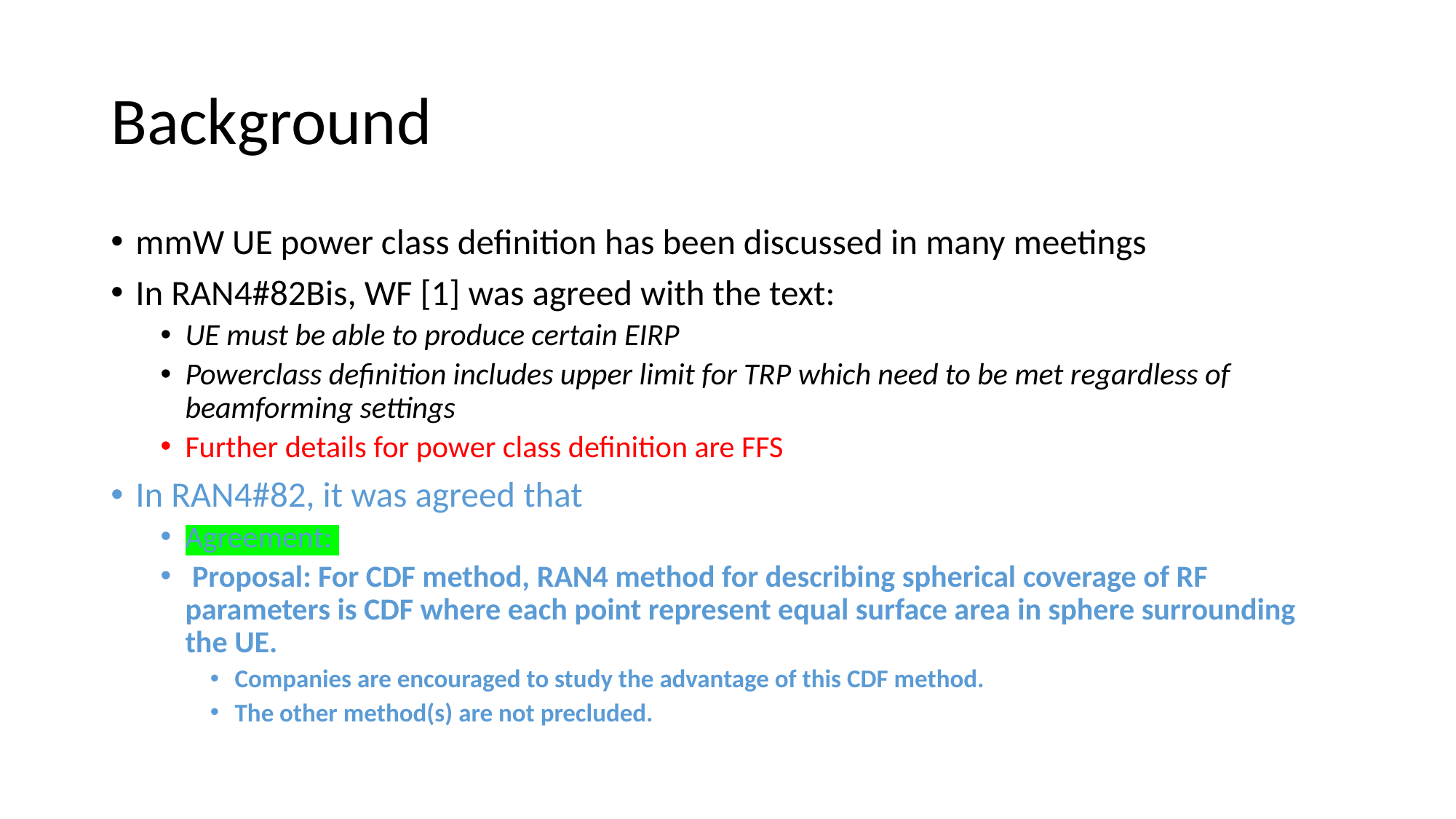

# Background
mmW UE power class definition has been discussed in many meetings
In RAN4#82Bis, WF [1] was agreed with the text:
UE must be able to produce certain EIRP
Powerclass definition includes upper limit for TRP which need to be met regardless of beamforming settings
Further details for power class definition are FFS
In RAN4#82, it was agreed that
Agreement:
 Proposal: For CDF method, RAN4 method for describing spherical coverage of RF parameters is CDF where each point represent equal surface area in sphere surrounding the UE.
Companies are encouraged to study the advantage of this CDF method.
The other method(s) are not precluded.